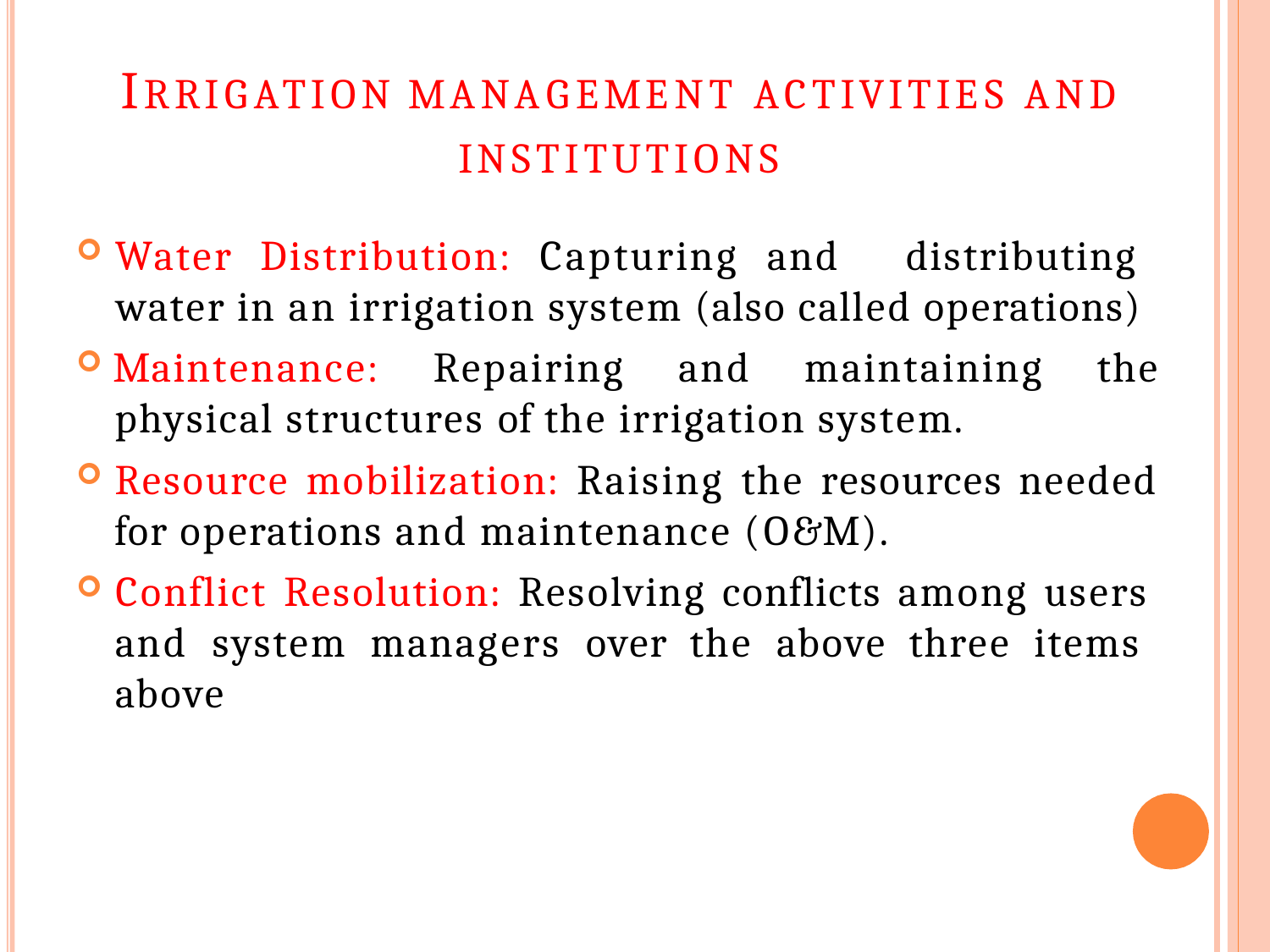

# IRRIGATION MANAGEMENT ACTIVITIES AND
INSTITUTIONS
Water Distribution: Capturing and  distributing  water in an irrigation system (also called operations)
Maintenance:    Repairing    and    maintaining    the
physical structures of the irrigation system.
Resource mobilization: Raising the resources needed
for operations and maintenance (O&M).
Conflict Resolution: Resolving conflicts among users  and system managers over the above three items  above